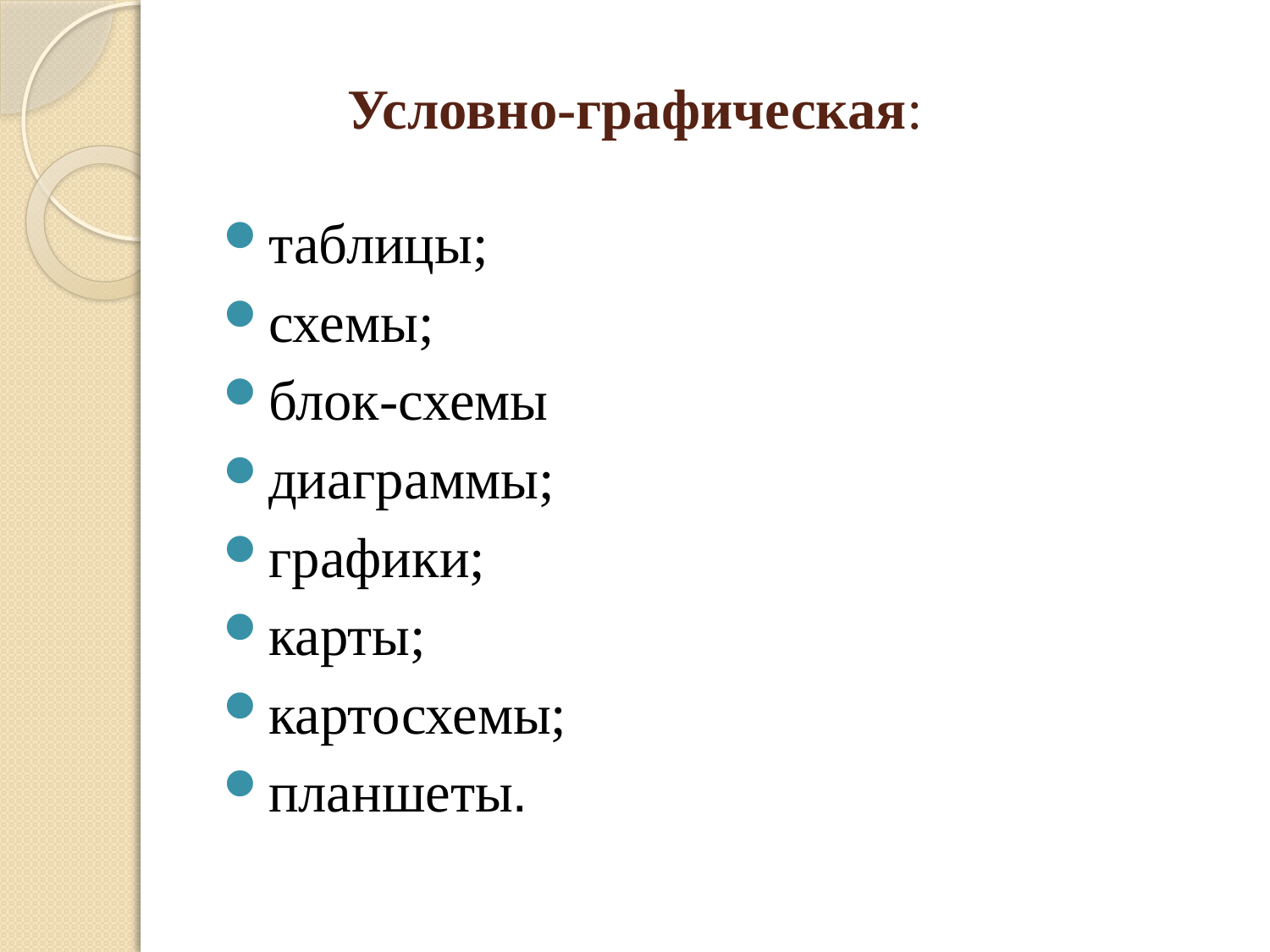

# Условно-графическая:
таблицы;
схемы;
блок-схемы
диаграммы;
графики;
карты;
картосхемы;
планшеты.